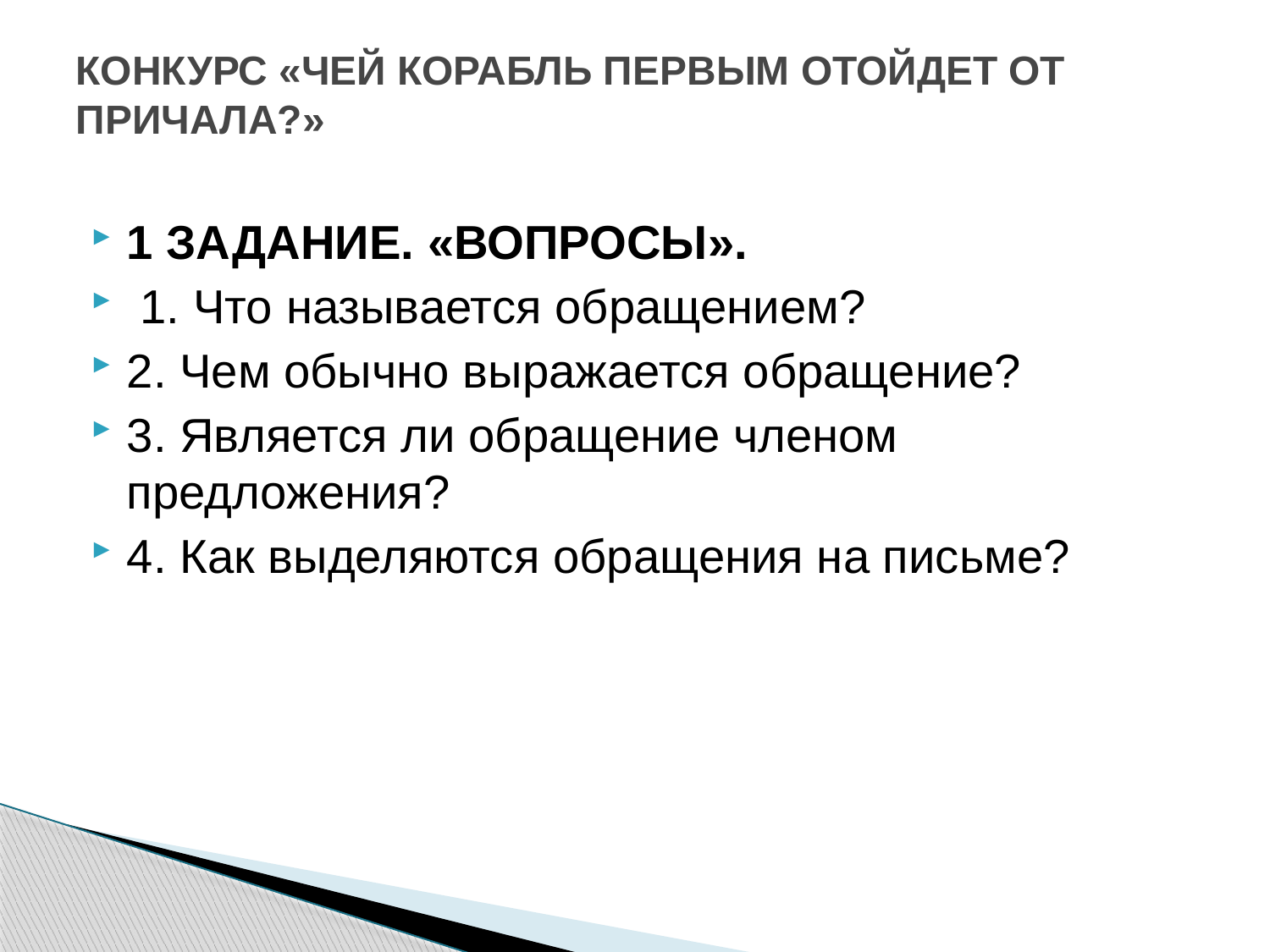

# КОНКУРС «ЧЕЙ КОРАБЛЬ ПЕРВЫМ ОТОЙДЕТ ОТ ПРИЧАЛА?»
1 ЗАДАНИЕ. «ВОПРОСЫ».
 1. Что называется обращением?
2. Чем обычно выражается обращение?
3. Является ли обращение членом предложения?
4. Как выделяются обращения на письме?